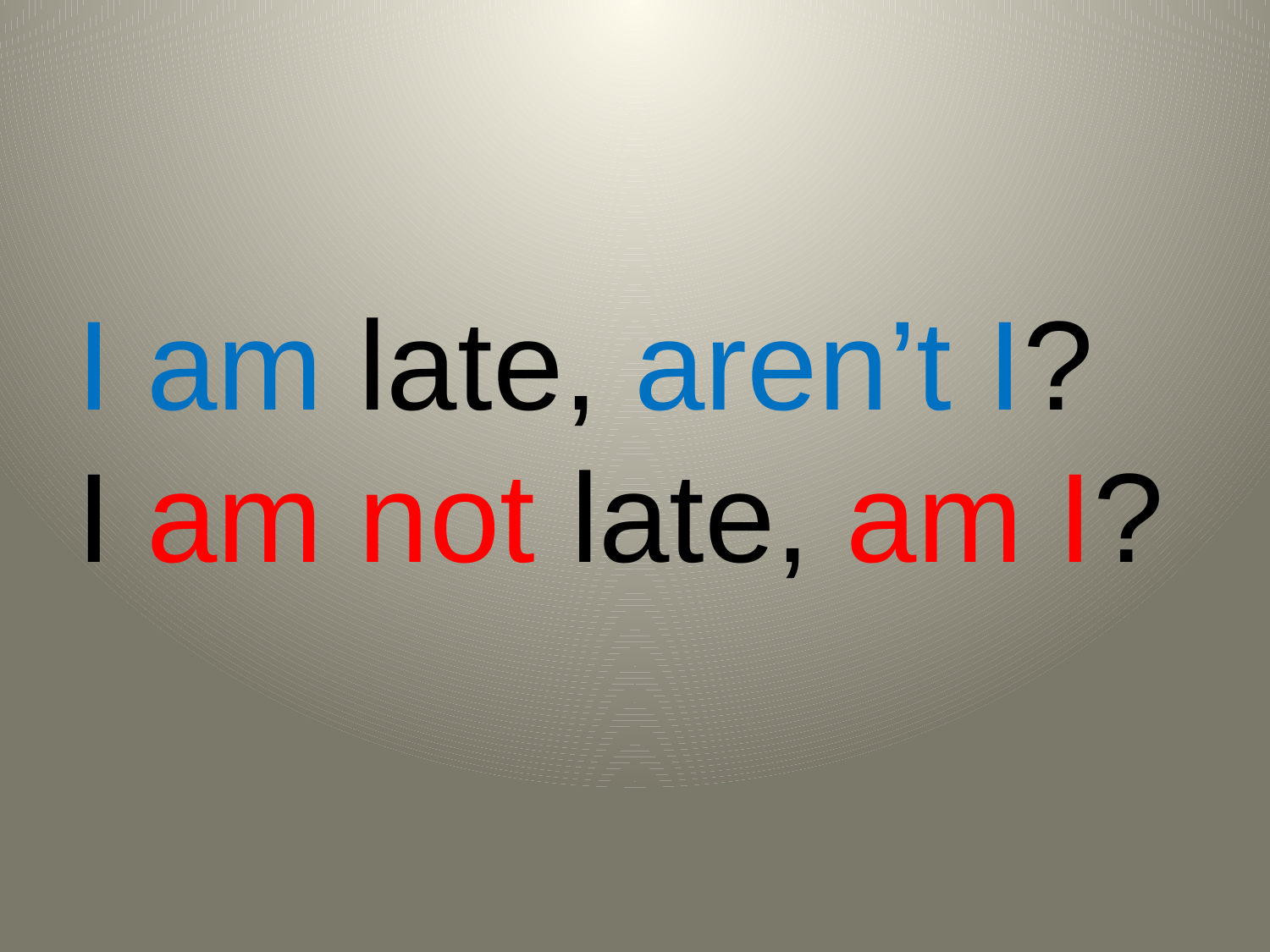

# I am late, aren’t I? I am not late, am I?